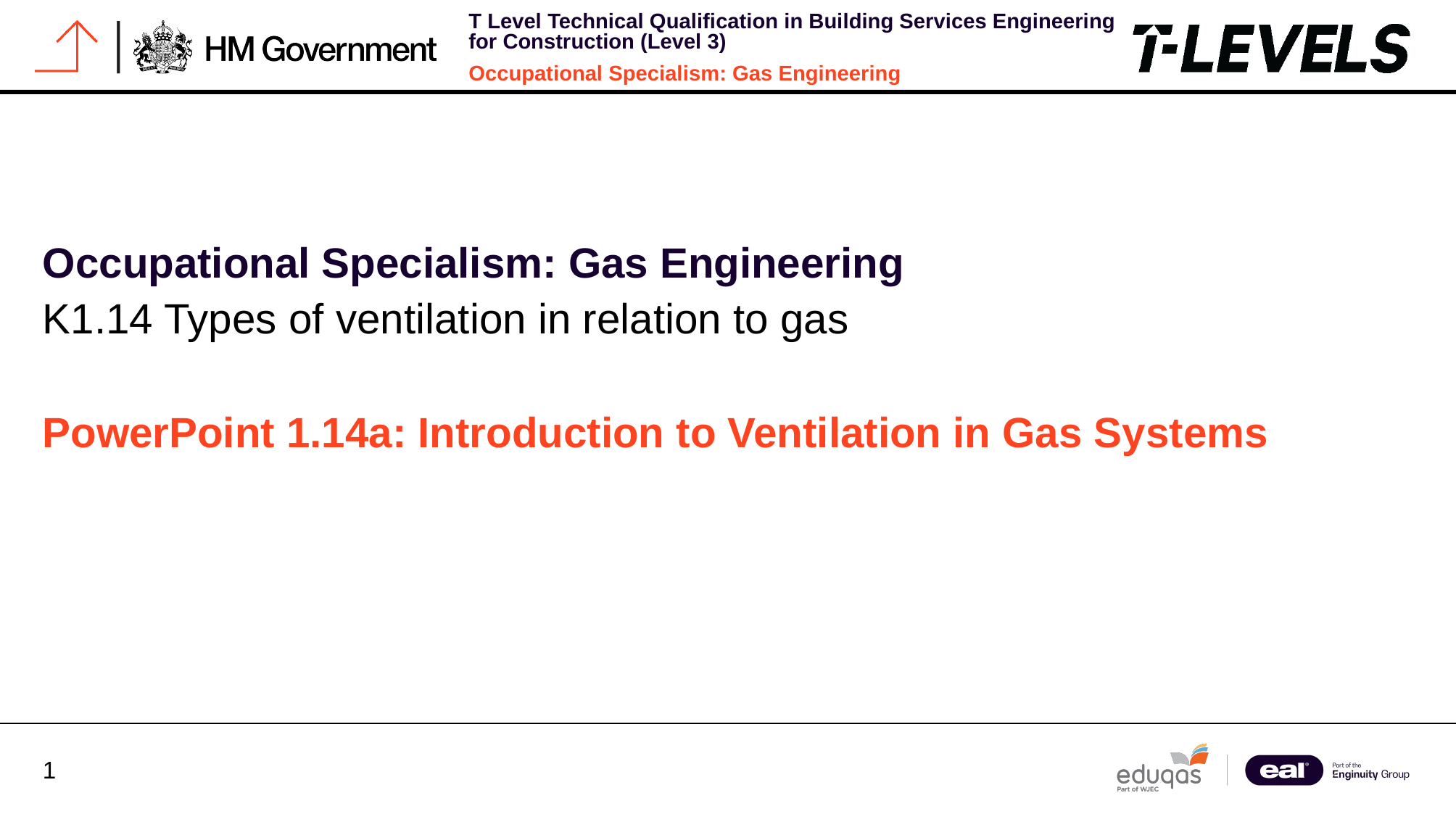

Occupational Specialism: Gas Engineering
K1.14 Types of ventilation in relation to gas

PowerPoint 1.14a: Introduction to Ventilation in Gas Systems